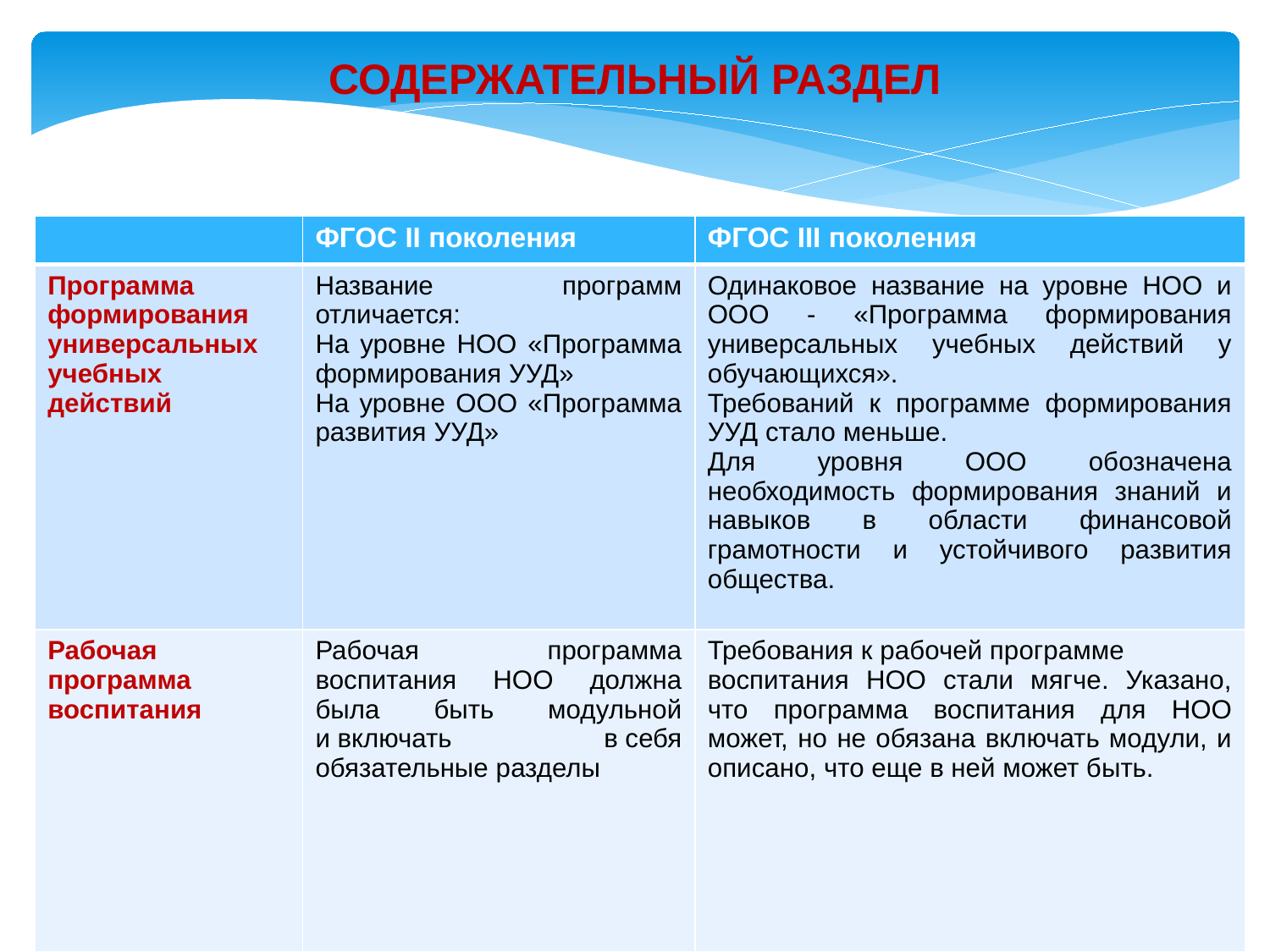

СОДЕРЖАТЕЛЬНЫЙ РАЗДЕЛ
|  | ФГОС II поколения | ФГОС III поколения |
| --- | --- | --- |
| Программа формирования универсальных учебных действий | Название программ отличается: На уровне НОО «Программа формирования УУД» На уровне ООО «Программа развития УУД» | Одинаковое название на уровне НОО и ООО - «Программа формирования универсальных учебных действий у обучающихся». Требований к программе формирования УУД стало меньше. Для уровня ООО обозначена необходимость формирования знаний и навыков в области финансовой грамотности и устойчивого развития общества. |
| Рабочая программа воспитания | Рабочая программа воспитания НОО должна была быть модульной и включать в себя обязательные разделы | Требования к рабочей программе воспитания НОО стали мягче. Указано, что программа воспитания для НОО может, но не обязана включать модули, и описано, что еще в ней может быть. |